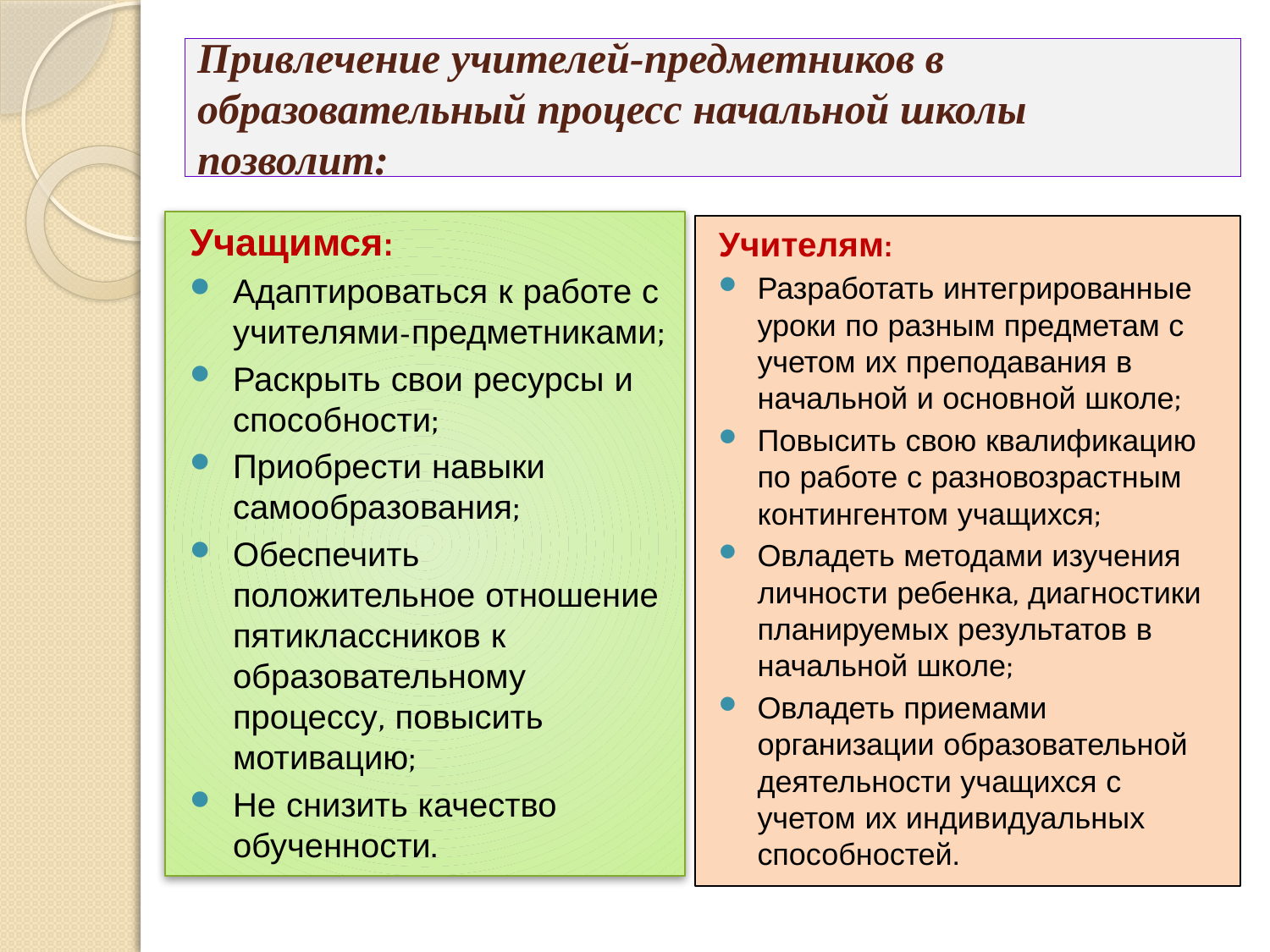

# Привлечение учителей-предметников в образовательный процесс начальной школы позволит:
Учащимся:
Адаптироваться к работе с учителями-предметниками;
Раскрыть свои ресурсы и способности;
Приобрести навыки самообразования;
Обеспечить положительное отношение пятиклассников к образовательному процессу, повысить мотивацию;
Не снизить качество обученности.
Учителям:
Разработать интегрированные уроки по разным предметам с учетом их преподавания в начальной и основной школе;
Повысить свою квалификацию по работе с разновозрастным контингентом учащихся;
Овладеть методами изучения личности ребенка, диагностики планируемых результатов в начальной школе;
Овладеть приемами организации образовательной деятельности учащихся с учетом их индивидуальных способностей.